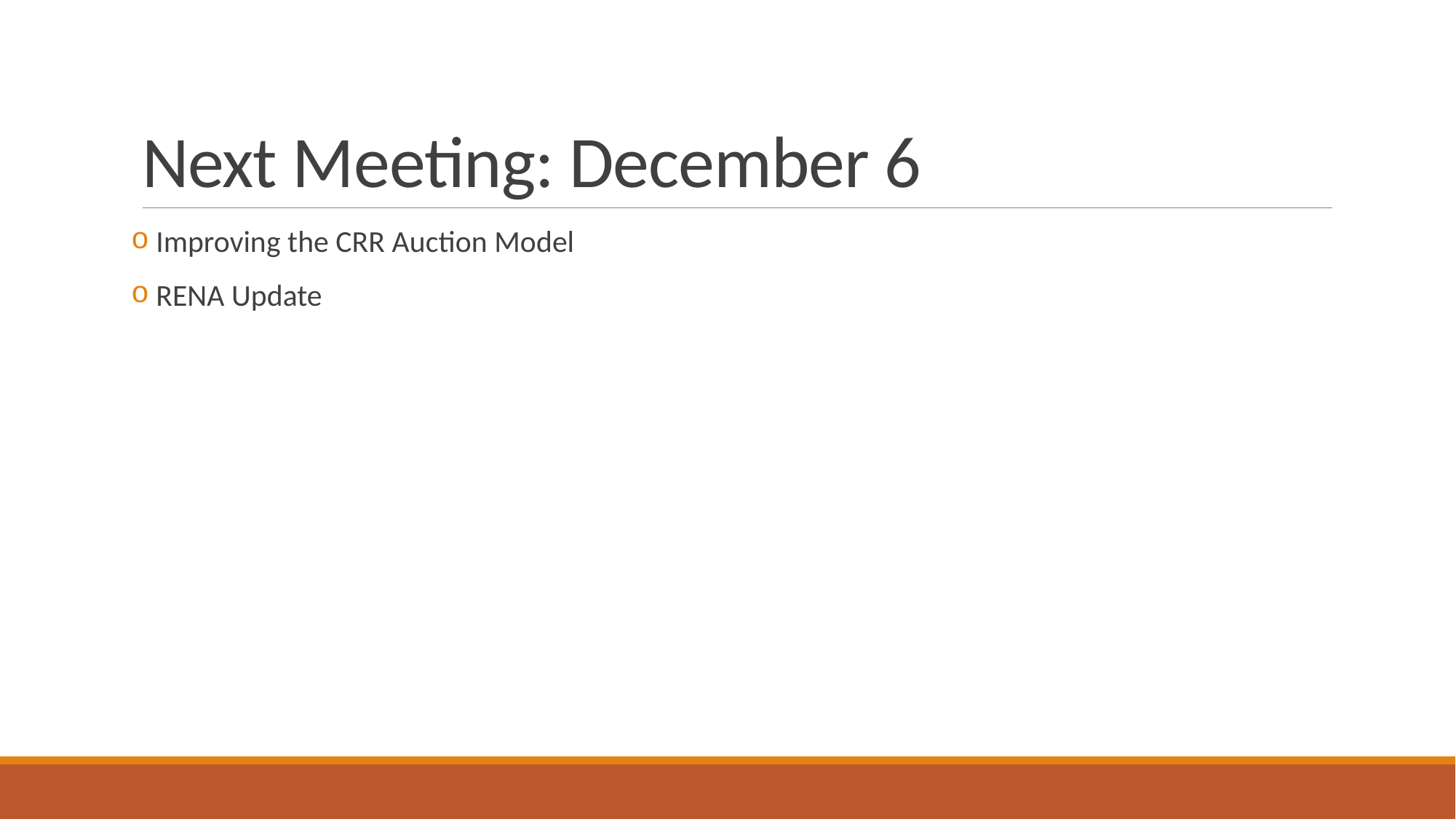

# Next Meeting: December 6
 Improving the CRR Auction Model
 RENA Update